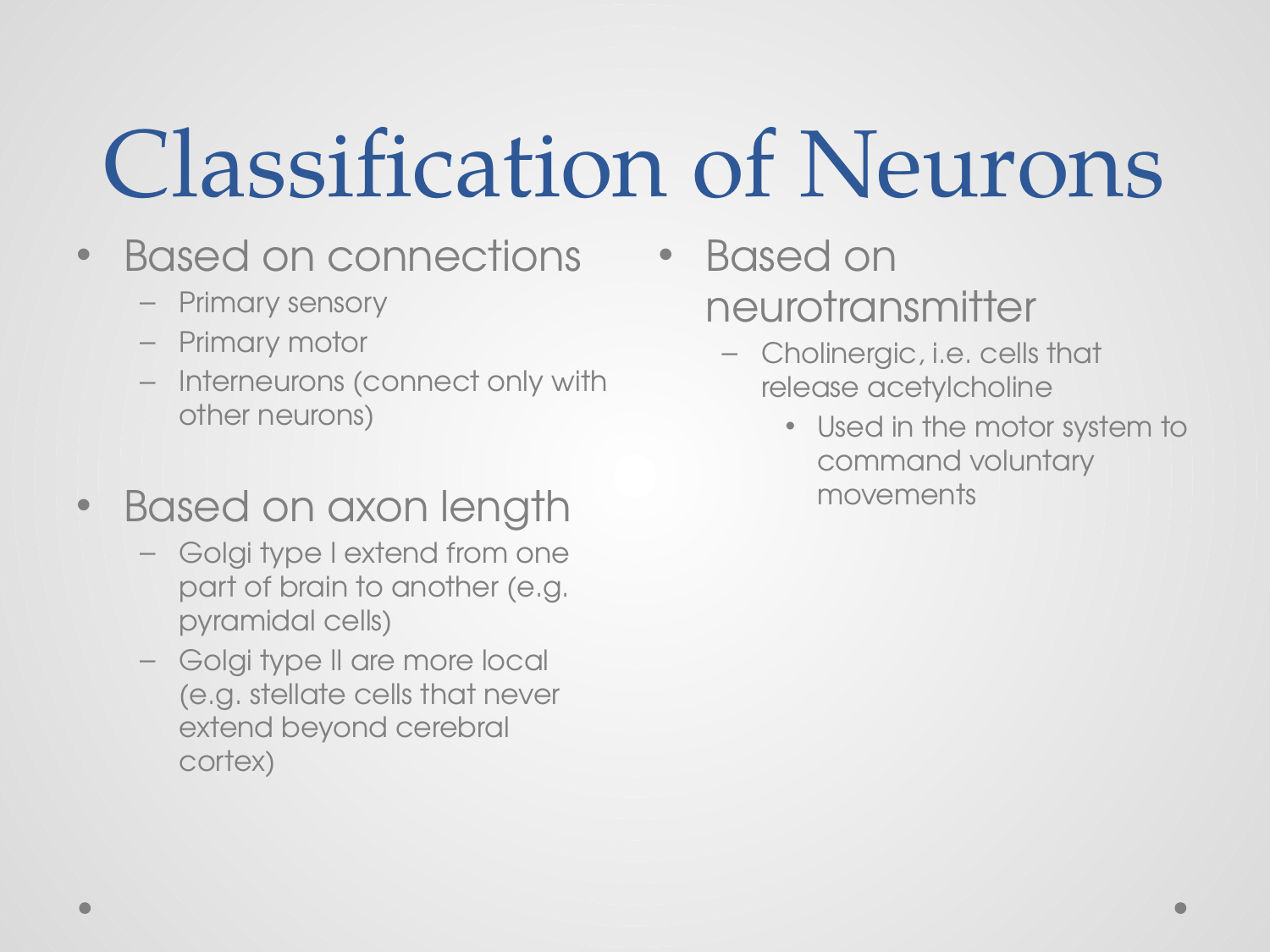

# Classification of Neurons
Based on connections
Primary sensory
Primary motor
Interneurons (connect only with other neurons)

Based on axon length
Golgi type I extend from one part of brain to another (e.g. pyramidal cells)
Golgi type II are more local (e.g. stellate cells that never extend beyond cerebral cortex)
Based on neurotransmitter
Cholinergic, i.e. cells that release acetylcholine
Used in the motor system to command voluntary movements